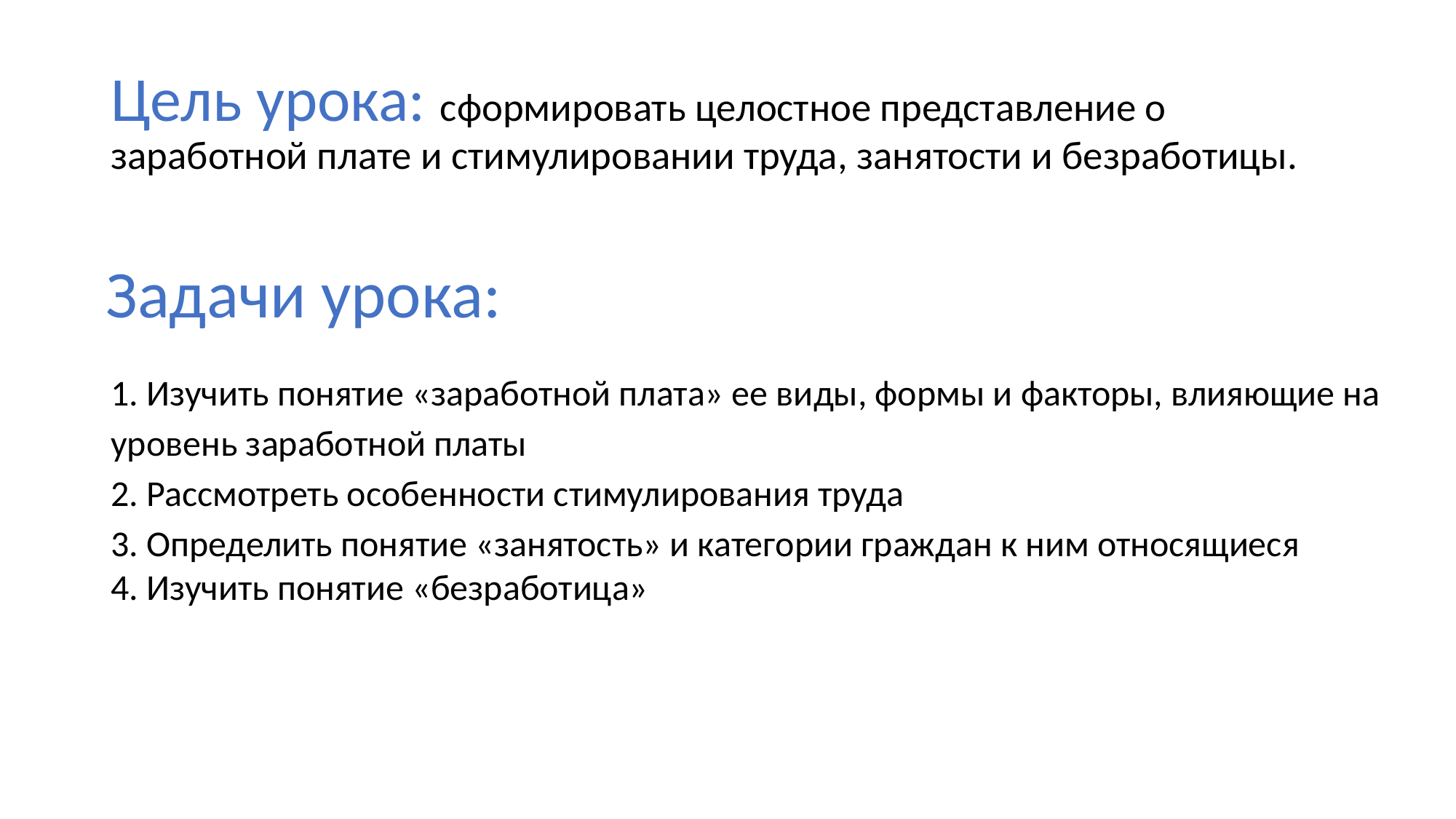

# Цель урока: сформировать целостное представление о заработной плате и стимулировании труда, занятости и безработицы.
Задачи урока:
1. Изучить понятие «заработной плата» ее виды, формы и факторы, влияющие на уровень заработной платы
2. Рассмотреть особенности стимулирования труда
3. Определить понятие «занятость» и категории граждан к ним относящиеся
4. Изучить понятие «безработица»